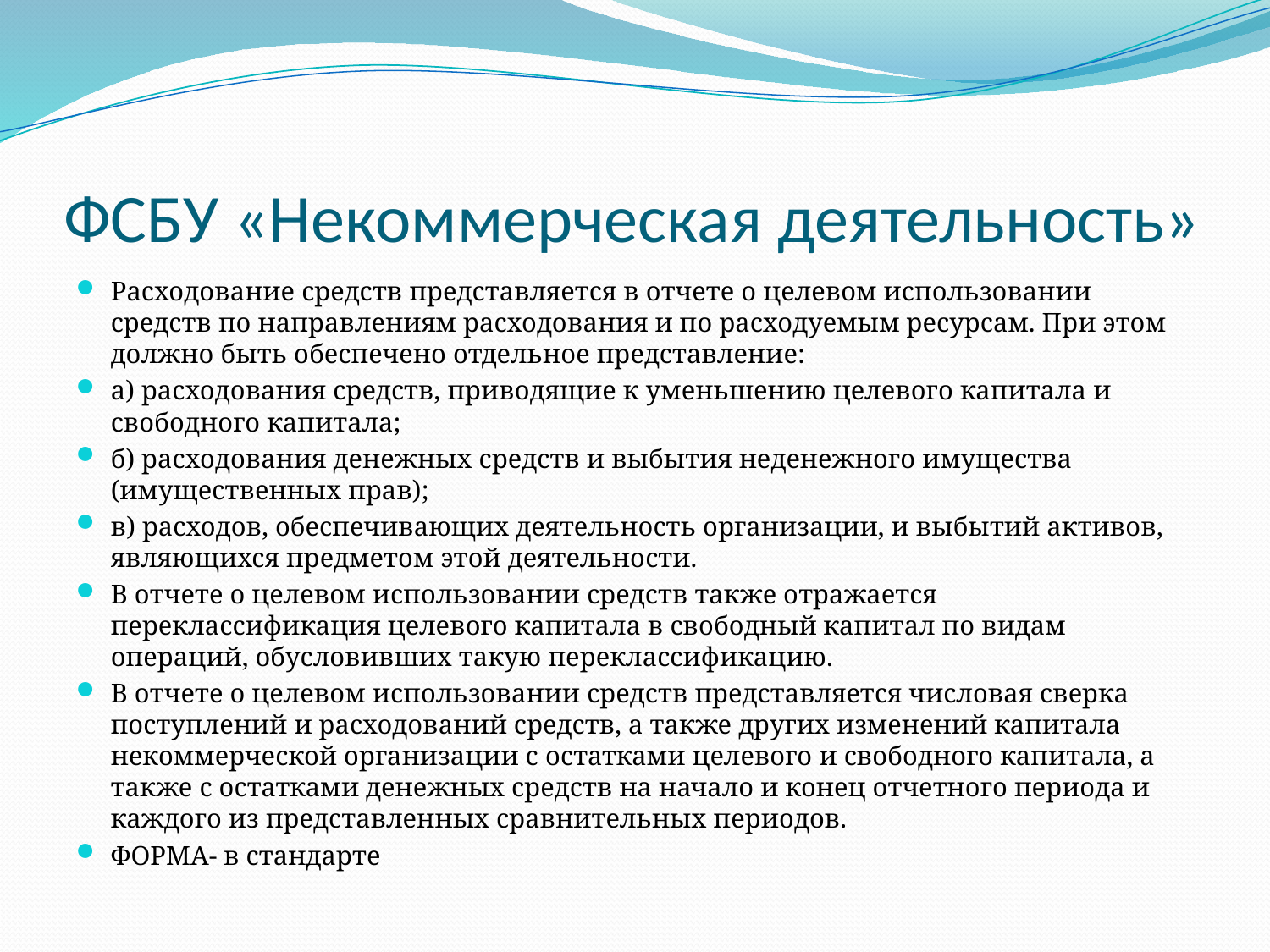

# ФСБУ «Некоммерческая деятельность»
Расходование средств представляется в отчете о целевом использовании средств по направлениям расходования и по расходуемым ресурсам. При этом должно быть обеспечено отдельное представление:
а) расходования средств, приводящие к уменьшению целевого капитала и свободного капитала;
б) расходования денежных средств и выбытия неденежного имущества (имущественных прав);
в) расходов, обеспечивающих деятельность организации, и выбытий активов, являющихся предметом этой деятельности.
В отчете о целевом использовании средств также отражается переклассификация целевого капитала в свободный капитал по видам операций, обусловивших такую переклассификацию.
В отчете о целевом использовании средств представляется числовая сверка поступлений и расходований средств, а также других изменений капитала некоммерческой организации с остатками целевого и свободного капитала, а также с остатками денежных средств на начало и конец отчетного периода и каждого из представленных сравнительных периодов.
ФОРМА- в стандарте